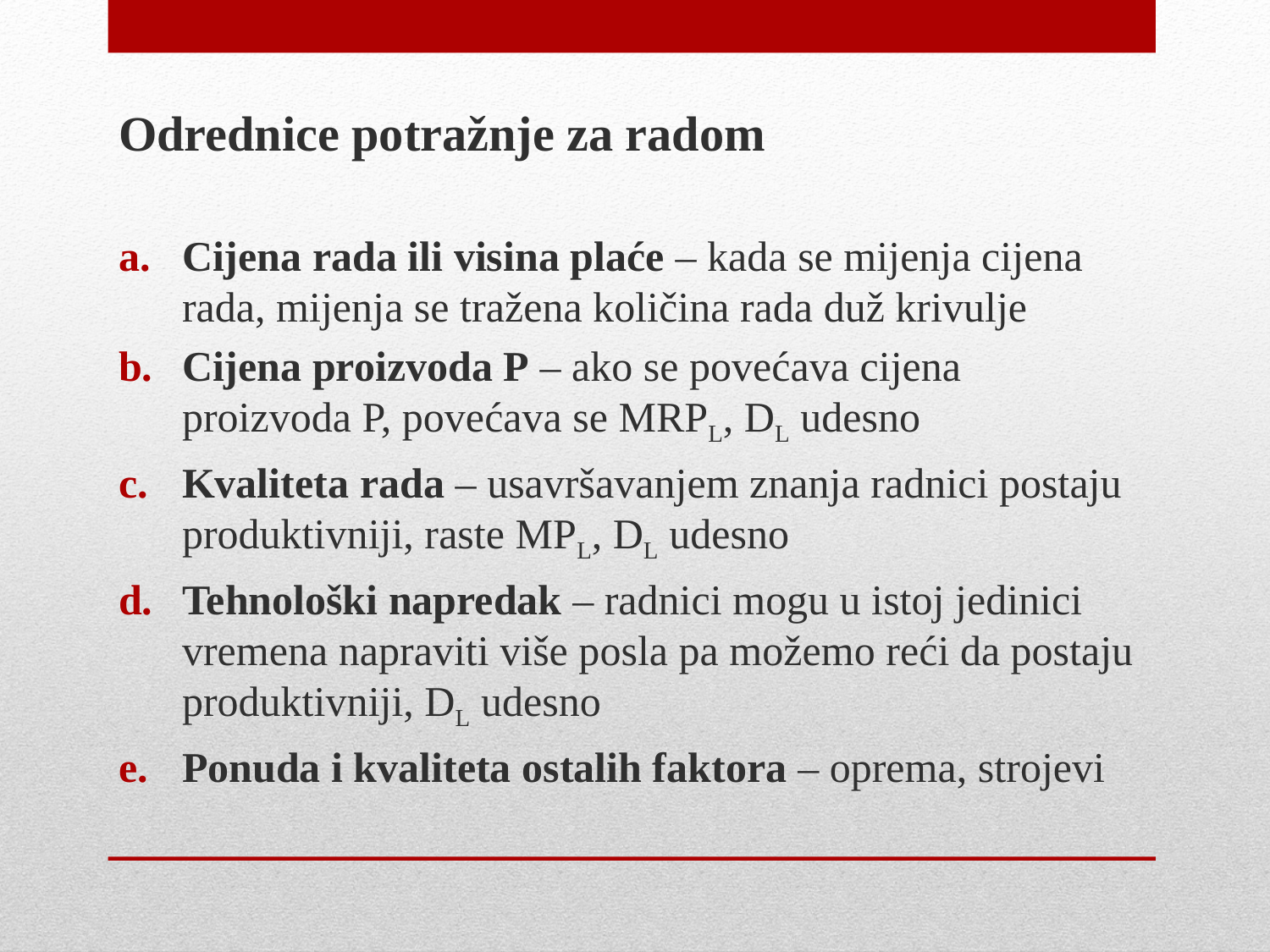

Odrednice potražnje za radom

Cijena rada ili visina plaće – kada se mijenja cijena rada, mijenja se tražena količina rada duž krivulje
Cijena proizvoda P – ako se povećava cijena proizvoda P, povećava se MRPL, DL udesno
Kvaliteta rada – usavršavanjem znanja radnici postaju produktivniji, raste MPL, DL udesno
Tehnološki napredak – radnici mogu u istoj jedinici vremena napraviti više posla pa možemo reći da postaju produktivniji, DL udesno
Ponuda i kvaliteta ostalih faktora – oprema, strojevi